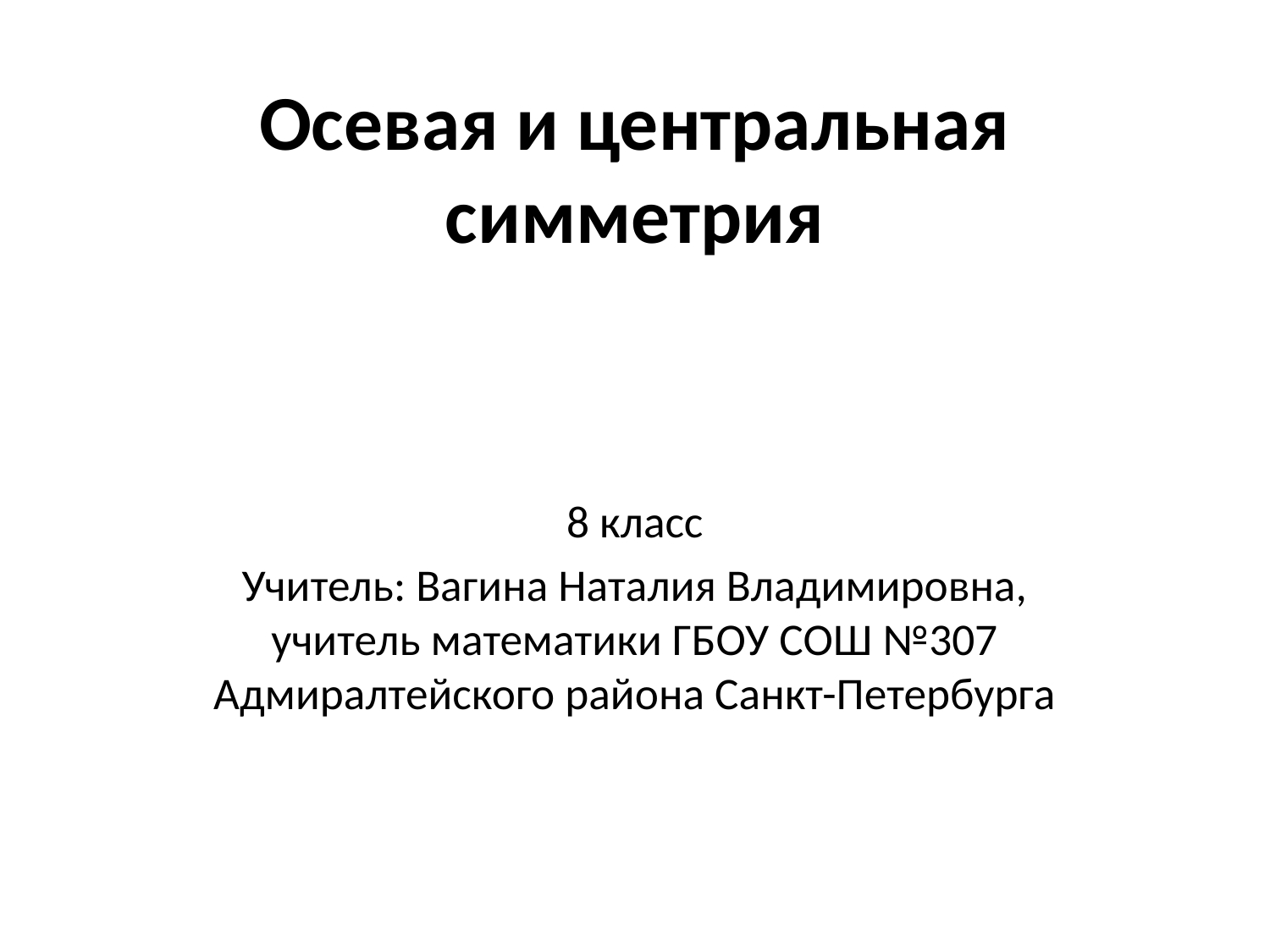

# Осевая и центральная симметрия
8 класс
Учитель: Вагина Наталия Владимировна, учитель математики ГБОУ СОШ №307 Адмиралтейского района Санкт-Петербурга